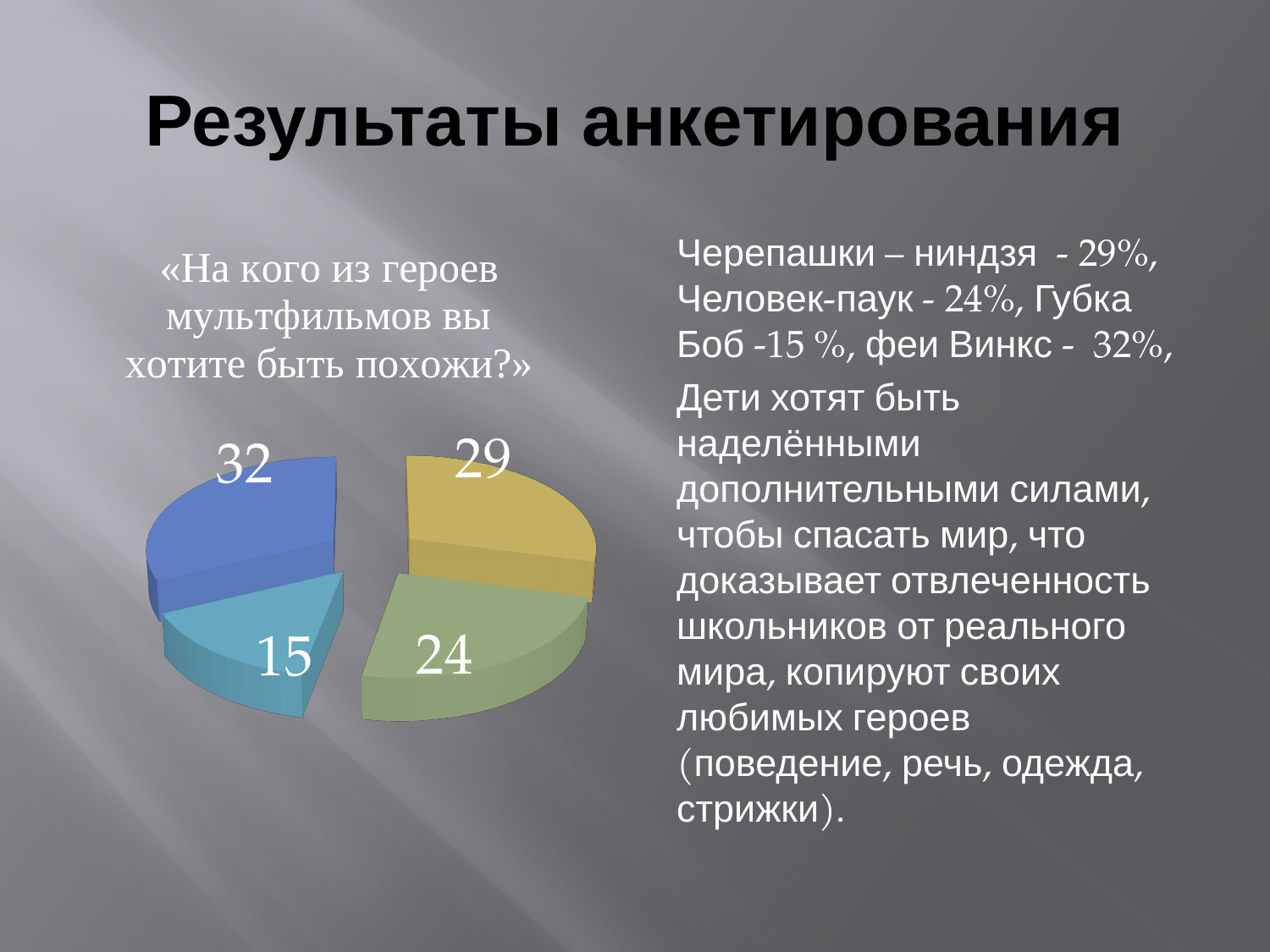

# Результаты анкетирования
Черепашки – ниндзя  - 29%, Человек-паук - 24%, Губка Боб -15 %, феи Винкс -  32%,
Дети хотят быть наделёнными дополнительными силами, чтобы спасать мир, что доказывает отвлеченность школьников от реального мира, копируют своих любимых героев (поведение, речь, одежда, стрижки).

[unsupported chart]